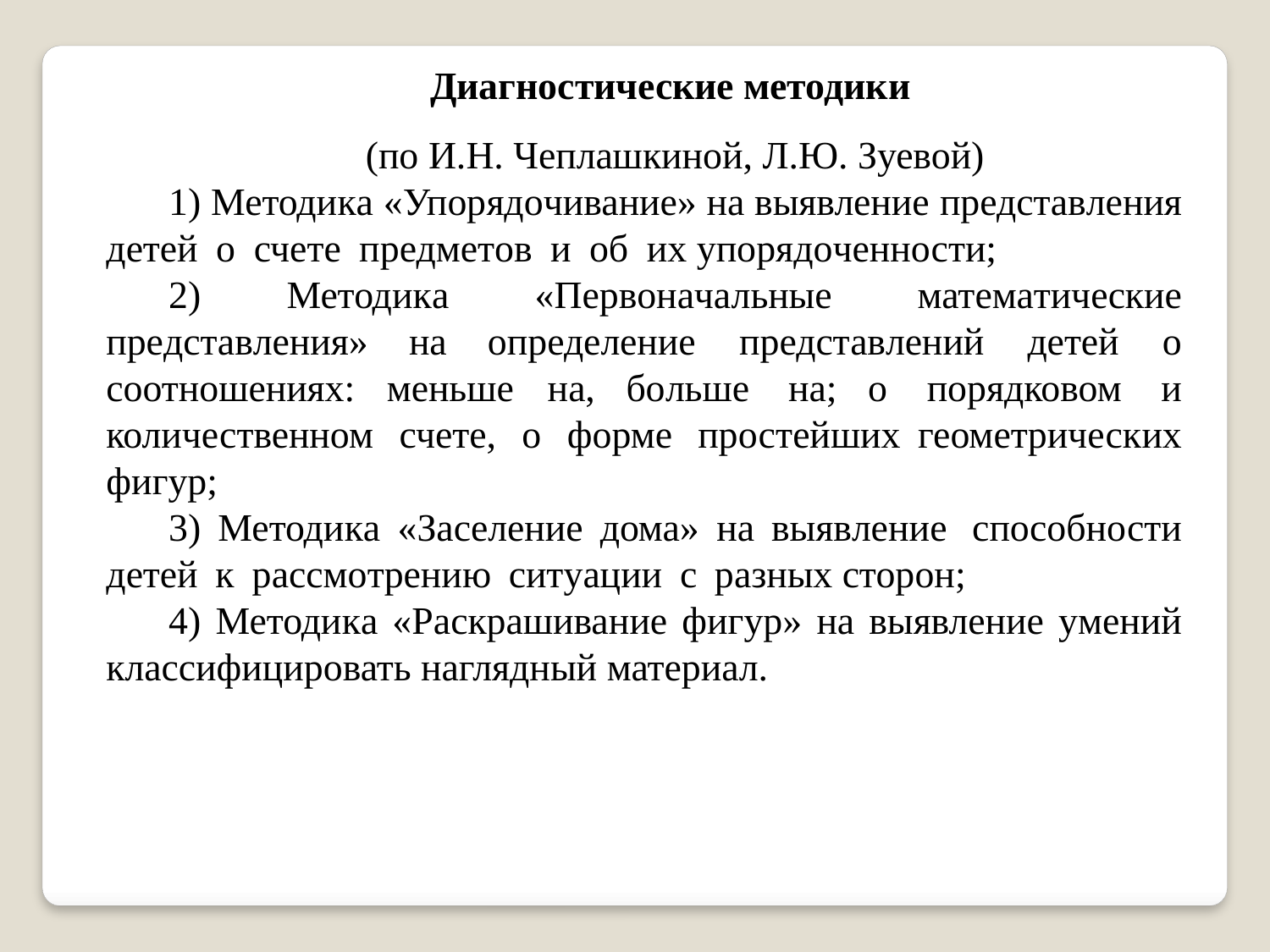

Диагностические методики
(по И.Н. Чеплашкиной, Л.Ю. Зуевой)
1) Методика «Упорядочивание» на выявление представления детей о счете предметов и об их упорядоченности;
2) Методика «Первоначальные математические представления» на определение представлений детей о соотношениях: меньше на, больше на; о порядковом и количественном счете, о форме простейших геометрических фигур;
3) Методика «Заселение дома» на выявление способности детей к рассмотрению ситуации с разных сторон;
4) Методика «Раскрашивание фигур» на выявление умений классифицировать наглядный материал.